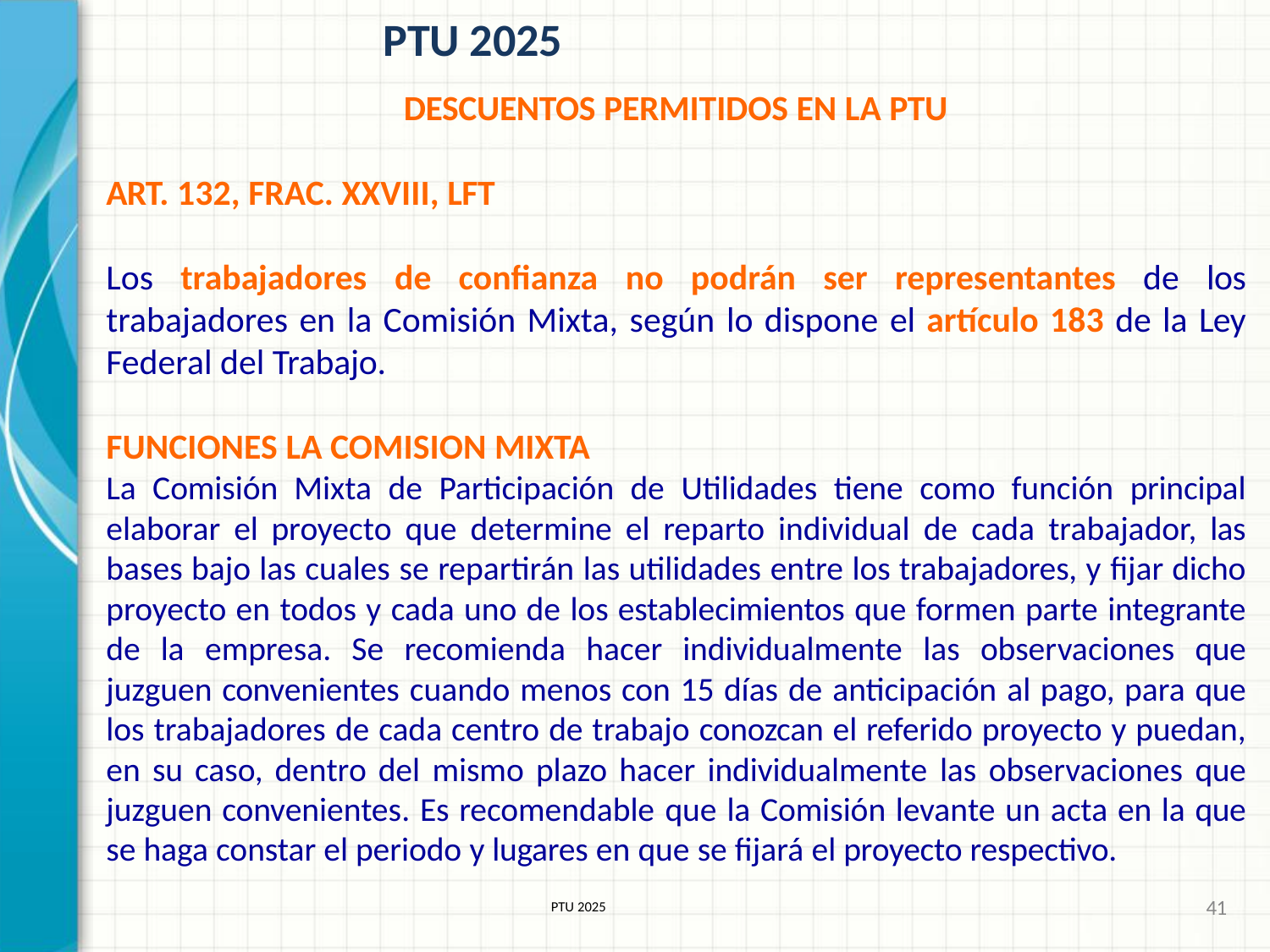

# PTU 2025
DESCUENTOS PERMITIDOS EN LA PTU
ART. 132, FRAC. XXVIII, LFT
Los  trabajadores  de  confianza  no  podrán  ser  representantes  de  los trabajadores en la Comisión Mixta, según lo dispone el artículo 183 de la Ley Federal del Trabajo.
FUNCIONES LA COMISION MIXTA
La Comisión Mixta de Participación de Utilidades tiene como función principal elaborar el proyecto que determine el reparto individual de cada trabajador, las bases bajo las cuales se repartirán las utilidades entre los trabajadores, y fijar dicho proyecto en todos y cada uno de los establecimientos que formen parte integrante de  la  empresa.  Se  recomienda  hacer  individualmente  las  observaciones  que juzguen convenientes cuando menos con 15 días de anticipación al pago, para que los trabajadores de cada centro de trabajo conozcan el referido proyecto y puedan, en su caso, dentro del mismo plazo hacer individualmente las observaciones que juzguen convenientes. Es recomendable que la Comisión levante un acta en la que se haga constar el periodo y lugares en que se fijará el proyecto respectivo.
41
PTU 2025